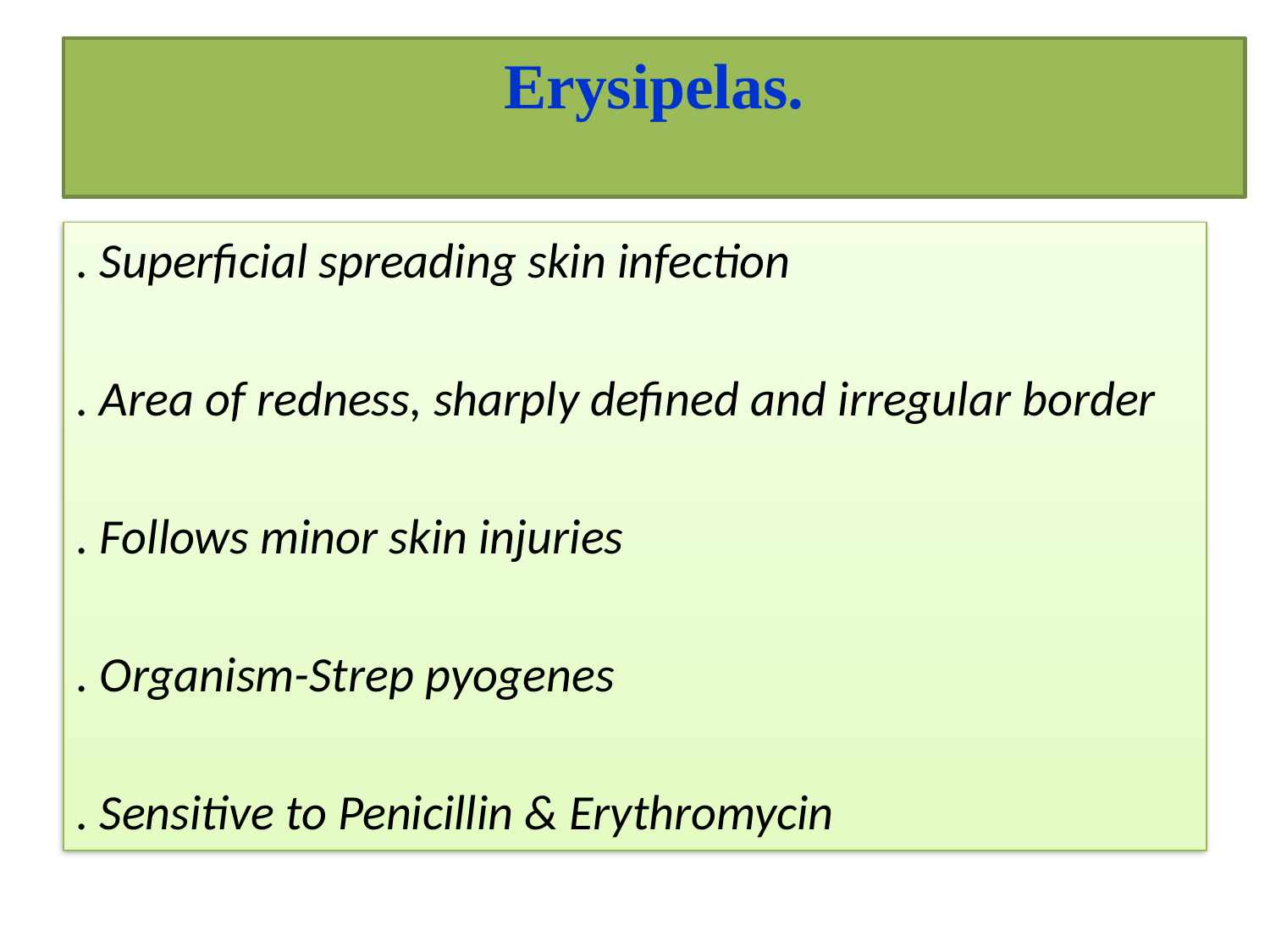

# Erysipelas.
. Superficial spreading skin infection

. Area of redness, sharply defined and irregular border

. Follows minor skin injuries

. Organism-Strep pyogenes

. Sensitive to Penicillin & Erythromycin